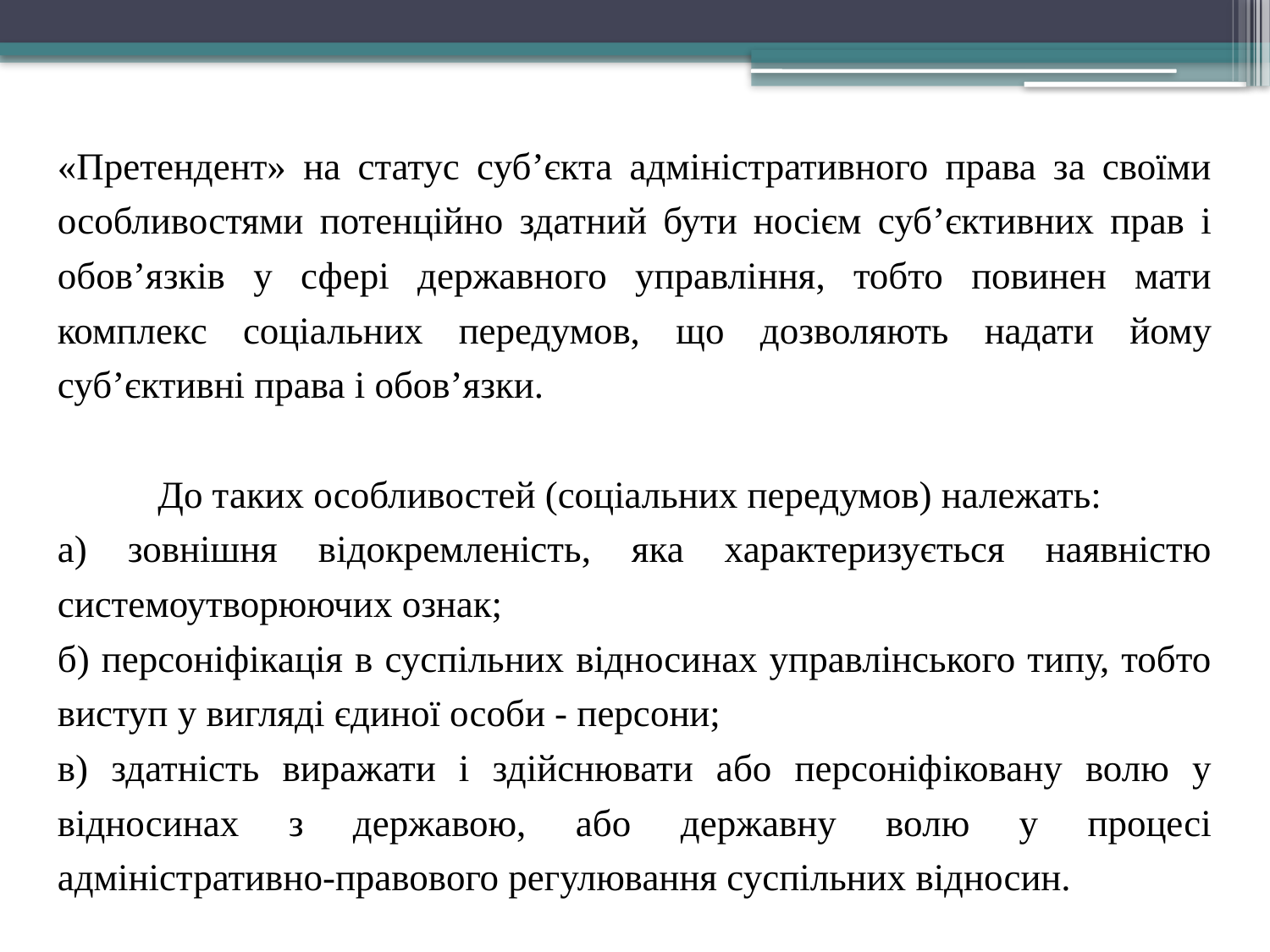

«Претендент» на статус суб’єкта адміністративного права за своїми особливостями потенційно здатний бути носієм суб’єктивних прав і обов’язків у сфері державного управління, тобто повинен мати комплекс соціальних передумов, що дозволяють надати йому суб’єктивні права і обов’язки.

До таких особливостей (соціальних передумов) належать:
а) зовнішня відокремленість, яка характеризується наявністю системоутворюючих ознак;
б) персоніфікація в суспільних відносинах управлінського типу, тобто виступ у вигляді єдиної особи - персони;
в) здатність виражати і здійснювати або персоніфіковану волю у відносинах з державою, або державну волю у процесі адміністративно-правового регулювання суспільних відносин.